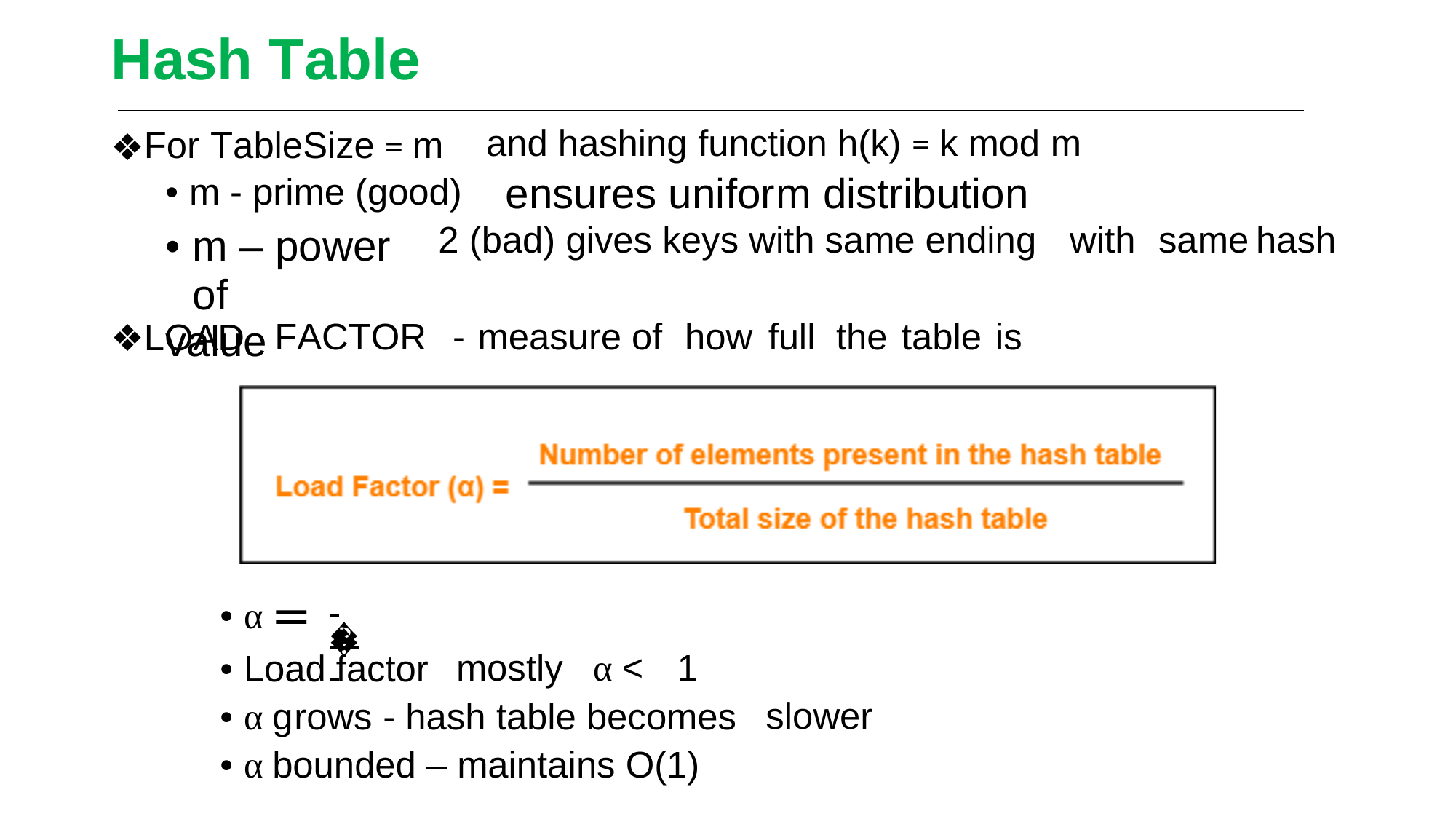

Hash Table

❖For TableSize = m
• m - prime (good)
and hashing function h(k) = k mod m
ensures uniform distribution
• m – power of
value
2 (bad) gives keys with same ending
with
same
hash
❖LOAD
FACTOR
-
measure
of
how
full
the
table
is

  �
• α =
�
• Load factor
mostly  α <
1
• α grows - hash table becomes
• α bounded – maintains O(1)
slower